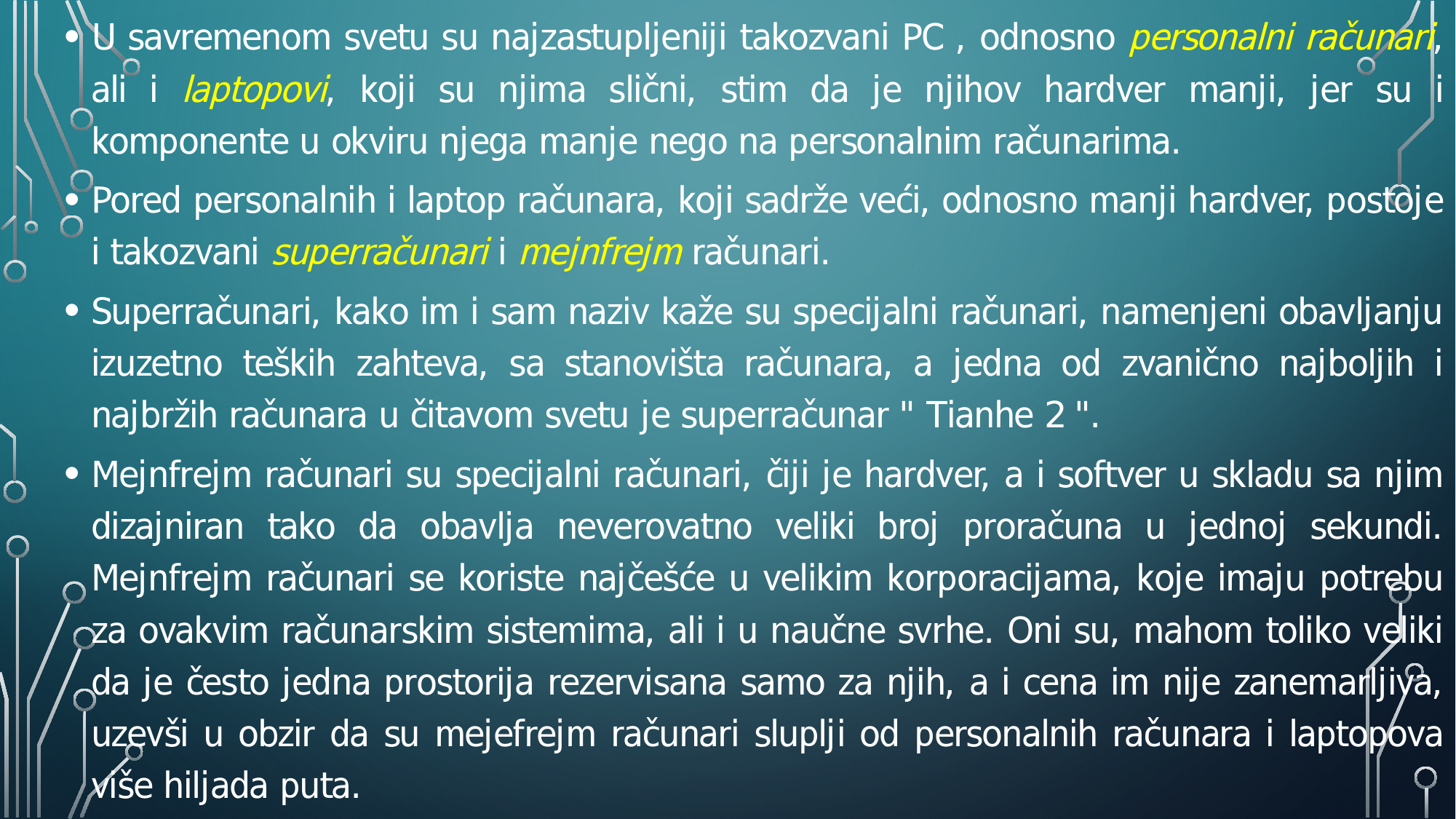

U savremenom svetu su najzastupljeniji takozvani PC , odnosno personalni računari, ali i laptopovi, koji su njima slični, stim da je njihov hardver manji, jer su i komponente u okviru njega manje nego na personalnim računarima.
Pored personalnih i laptop računara, koji sadrže veći, odnosno manji hardver, postoje i takozvani superračunari i mejnfrejm računari.
Superračunari, kako im i sam naziv kaže su specijalni računari, namenjeni obavljanju izuzetno teških zahteva, sa stanovišta računara, a jedna od zvanično najboljih i najbržih računara u čitavom svetu je superračunar " Tianhe 2 ".
Mejnfrejm računari su specijalni računari, čiji je hardver, a i softver u skladu sa njim dizajniran tako da obavlja neverovatno veliki broj proračuna u jednoj sekundi. Mejnfrejm računari se koriste najčešće u velikim korporacijama, koje imaju potrebu za ovakvim računarskim sistemima, ali i u naučne svrhe. Oni su, mahom toliko veliki da je često jedna prostorija rezervisana samo za njih, a i cena im nije zanemarljiva, uzevši u obzir da su mejefrejm računari sluplji od personalnih računara i laptopova više hiljada puta.